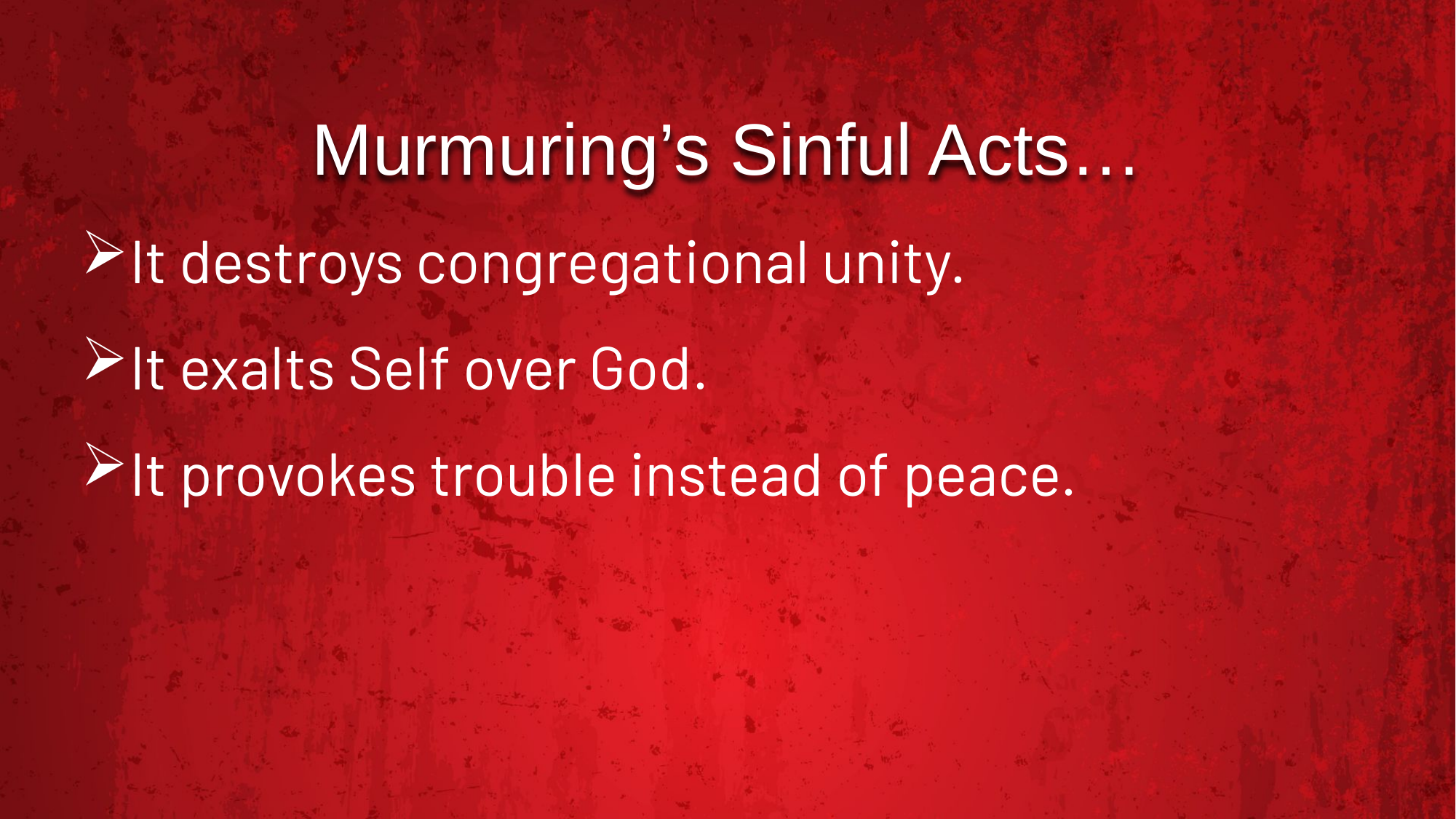

# Murmuring’s Sinful Acts…
It destroys congregational unity.
It exalts Self over God.
It provokes trouble instead of peace.